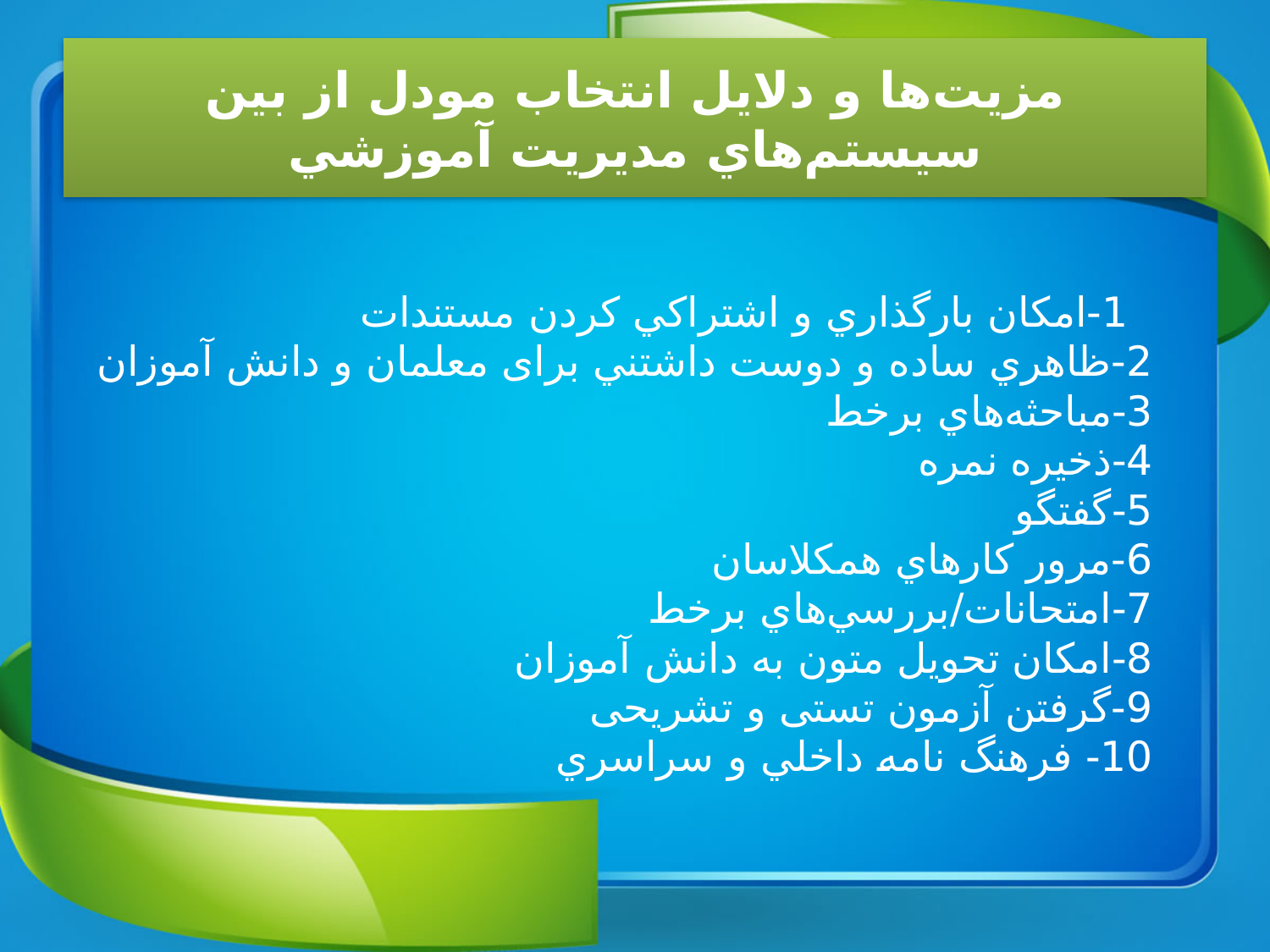

# مزيت‌ها و دلايل انتخاب مودل از بين سيستم‌هاي مديريت آموزشي

     1-امکان بارگذاري و اشتراكي كردن مستندات
2-ظاهري ساده و دوست داشتني برای معلمان و دانش آموزان
3-مباحثه‌هاي برخط
4-ذخیره نمره
5-گفتگو
6-مرور كارهاي همكلاسان
7-امتحانات/بررسي‌هاي برخط
8-امكان تحويل متون به دانش آموزان
9-گرفتن آزمون تستی و تشریحی
10- فرهنگ نامه داخلي و سراسري